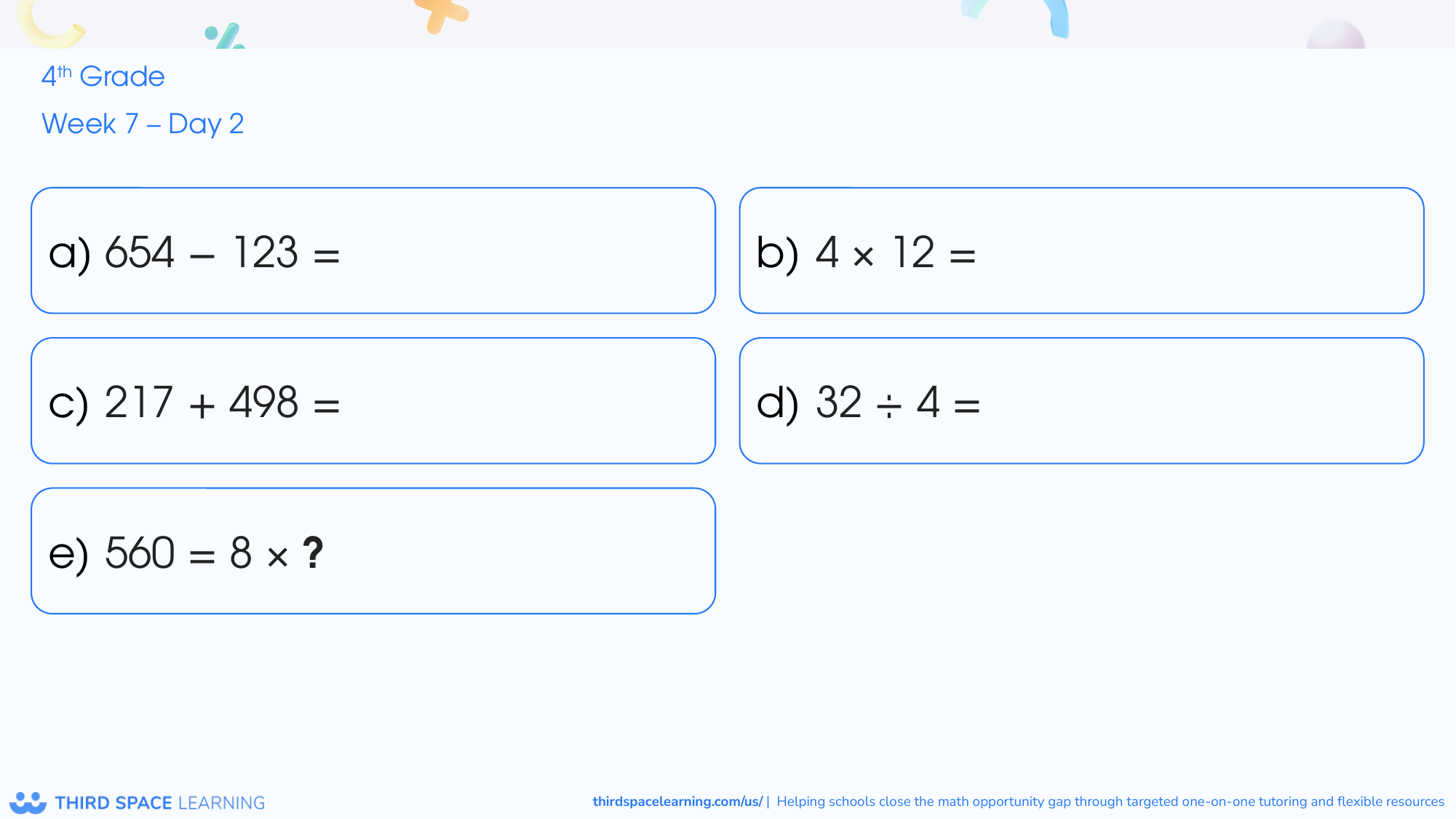

4th Grade
Week 7 – Day 2
654 − 123 =
4 × 12 =
217 + 498 =
32 ÷ 4 =
560 = 8 × ?